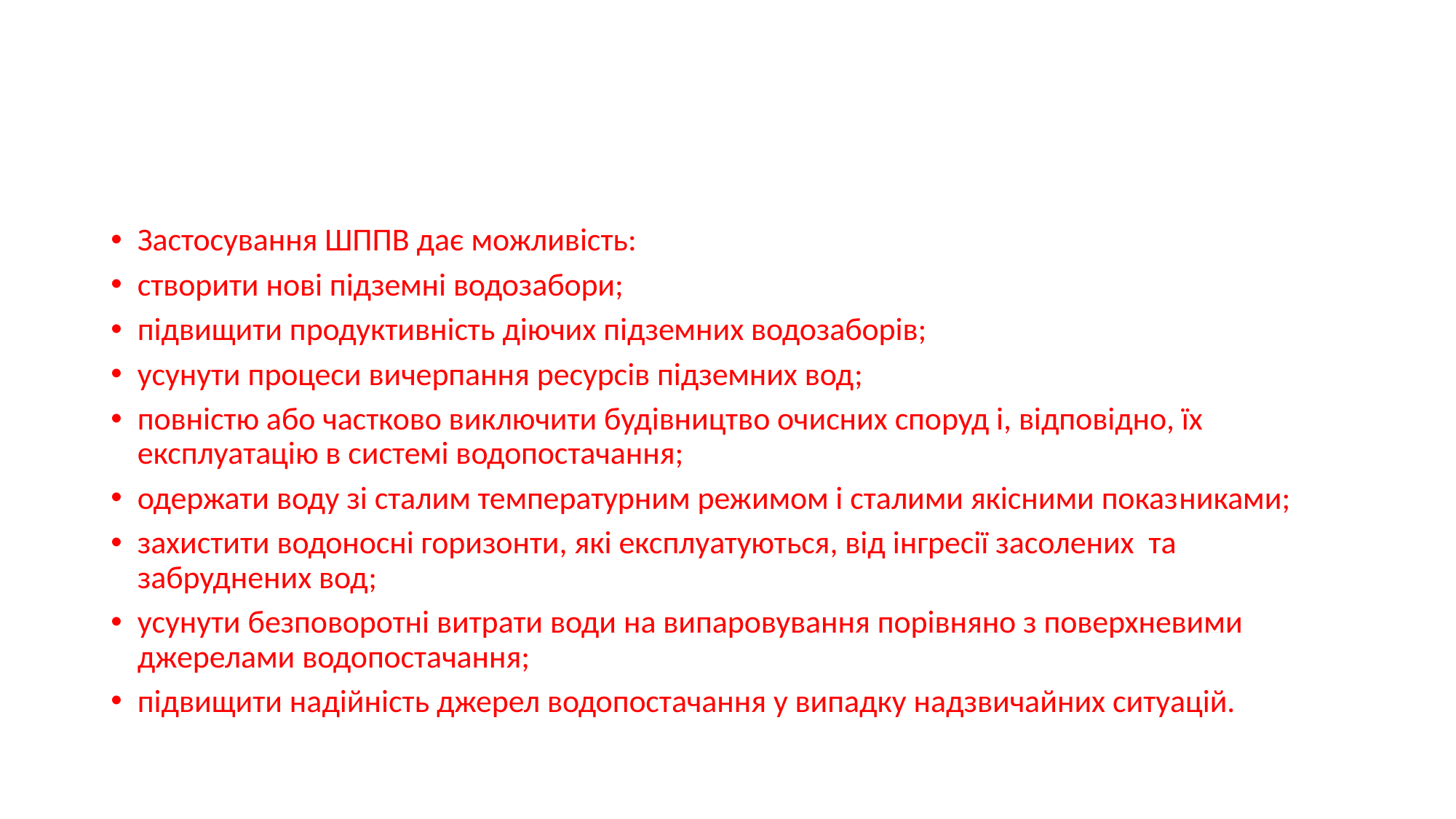

#
Застосування ШППВ дає можливість:
створити нові підземні водозабори;
підвищити продуктивність діючих підземних водозаборів;
усунути процеси вичерпання ресурсів підземних вод;
повністю або частково виключити будівництво очисних споруд і, відповідно, їх експлуатацію в системі водопостачання;
одержати воду зі сталим температурним режимом і сталими якісними показ­никами;
захистити водоносні горизонти, які експлуатуються, від інгресії засолених  та забруднених вод;
усунути безповоротні витрати води на випаровування порівняно з поверхневими джерелами водопостачання;
підвищити надійність джерел водопостачання у випадку надзвичайних ситуацій.